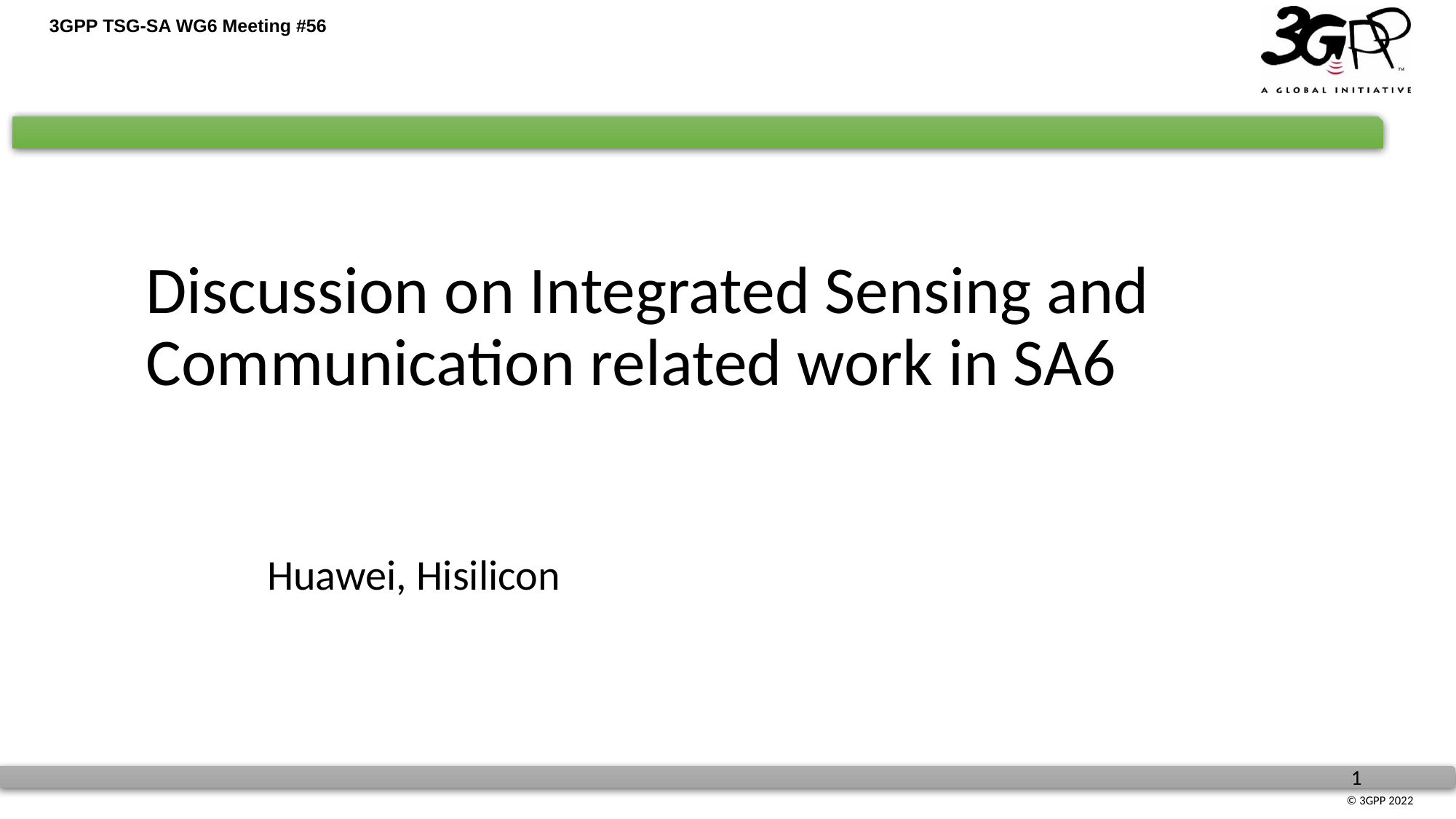

# Discussion on Integrated Sensing and Communication related work in SA6
Huawei, Hisilicon